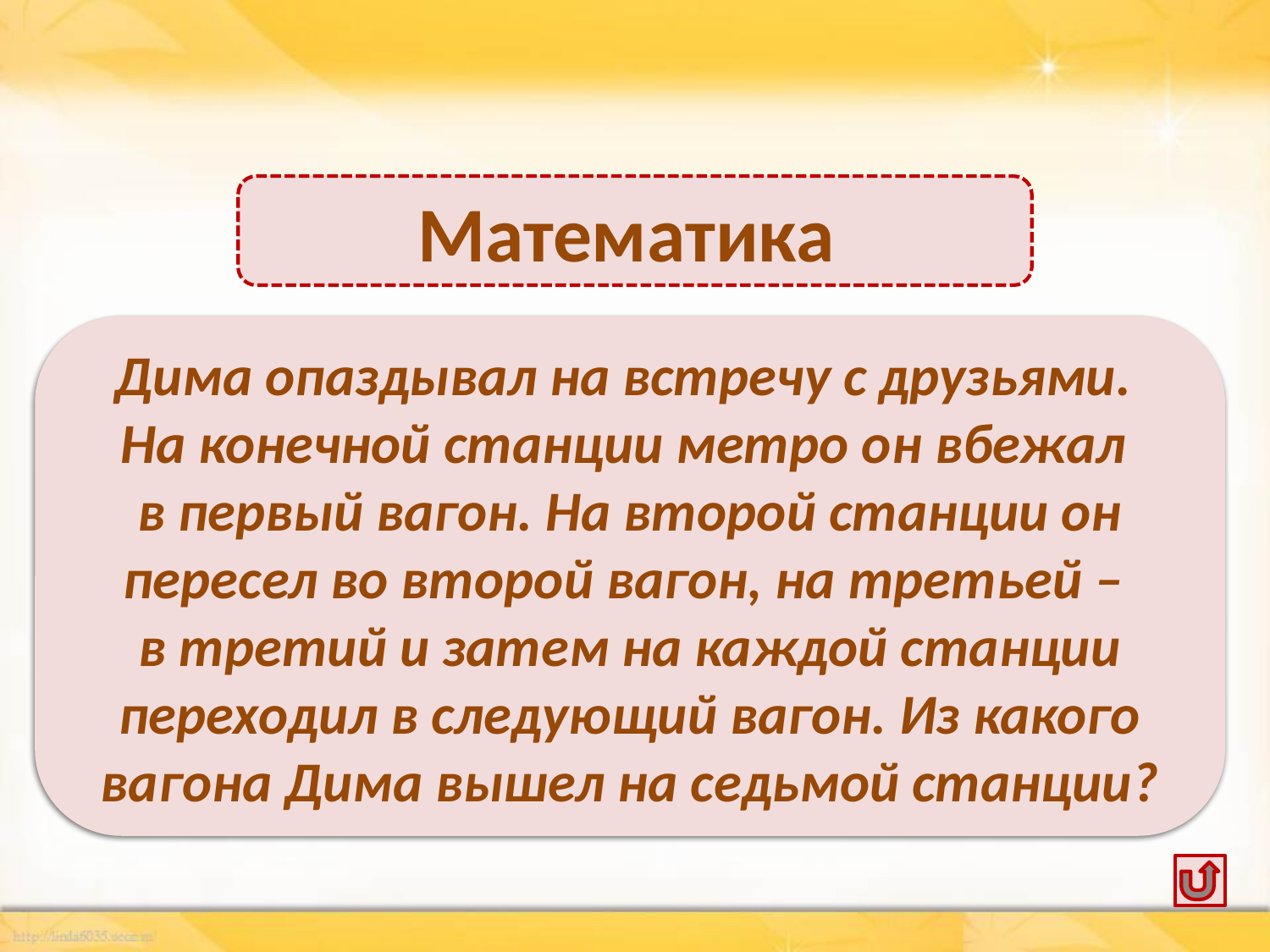

Математика
Из шестого
Дима опаздывал на встречу с друзьями.
На конечной станции метро он вбежал
в первый вагон. На второй станции он пересел во второй вагон, на третьей –
в третий и затем на каждой станции переходил в следующий вагон. Из какого вагона Дима вышел на седьмой станции?